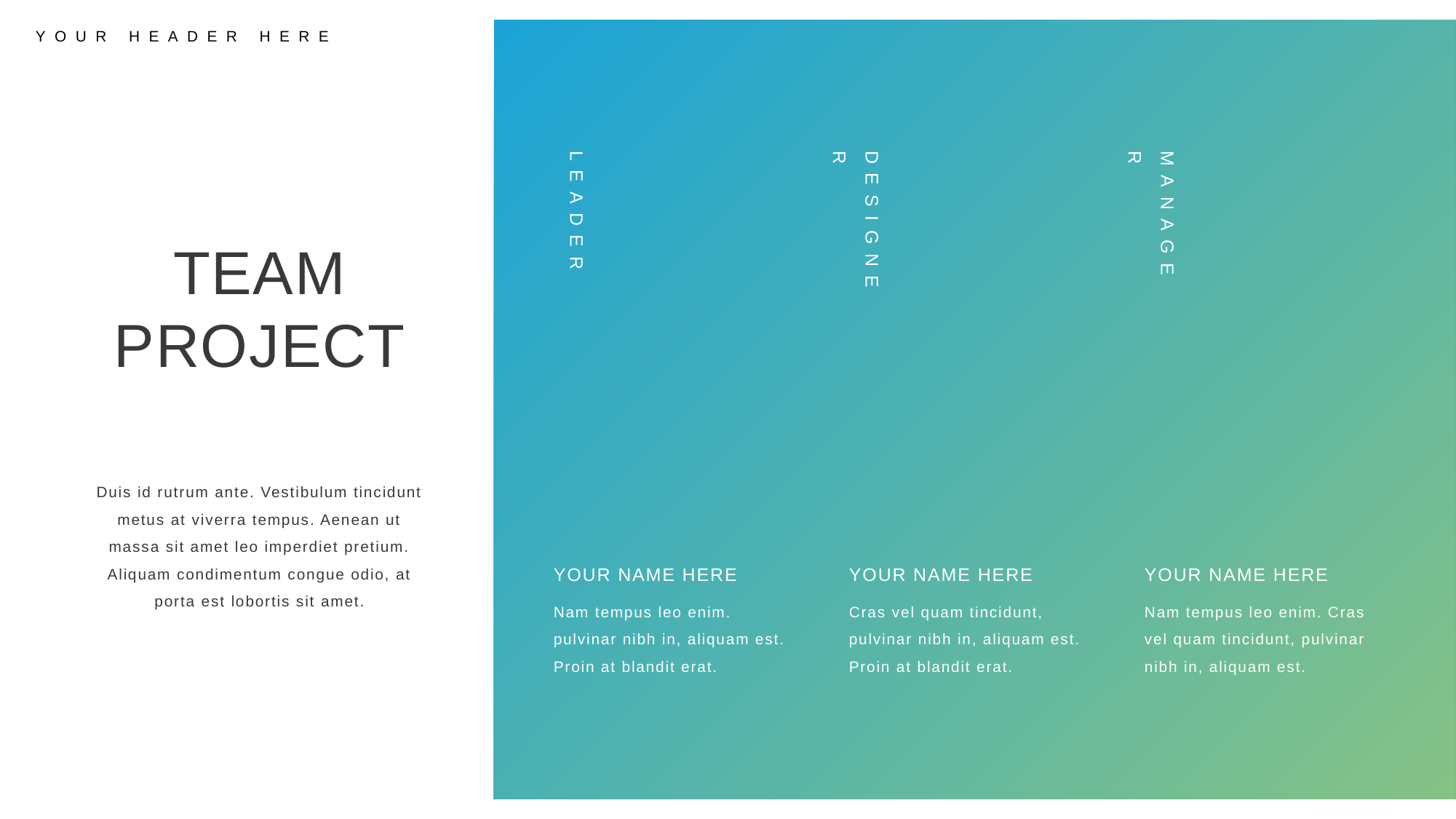

YOUR HEADER HERE

LEADER
DESIGNER
MANAGER
TEAM
PROJECT
Duis id rutrum ante. Vestibulum tincidunt metus at viverra tempus. Aenean ut massa sit amet leo imperdiet pretium. Aliquam condimentum congue odio, at porta est lobortis sit amet.
YOUR NAME HERE
YOUR NAME HERE
YOUR NAME HERE
Nam tempus leo enim. pulvinar nibh in, aliquam est. Proin at blandit erat.
Cras vel quam tincidunt, pulvinar nibh in, aliquam est. Proin at blandit erat.
Nam tempus leo enim. Cras vel quam tincidunt, pulvinar nibh in, aliquam est.